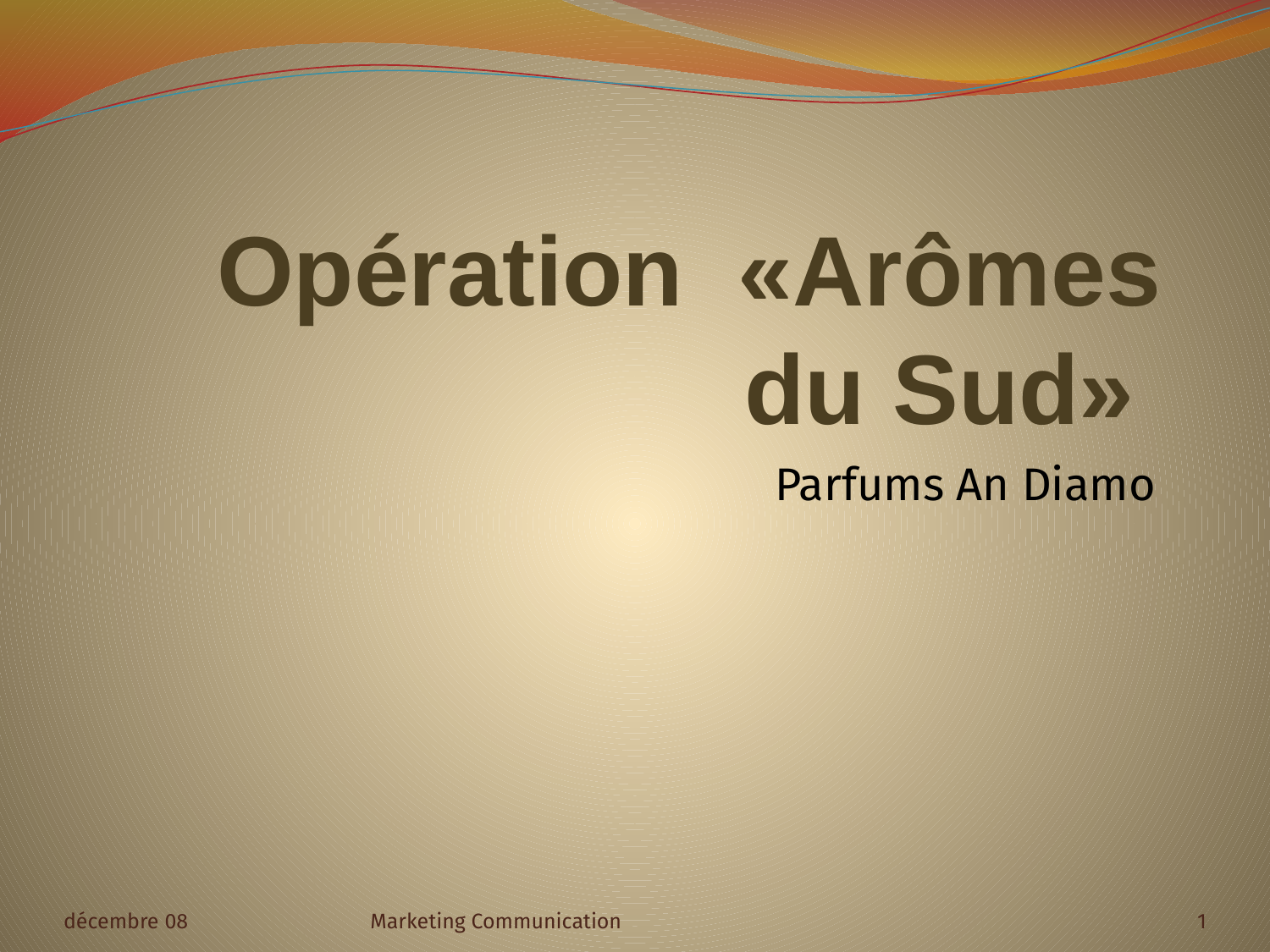

# Opération  «Arômes du Sud»
Parfums An Diamo
décembre 08
Marketing Communication
1